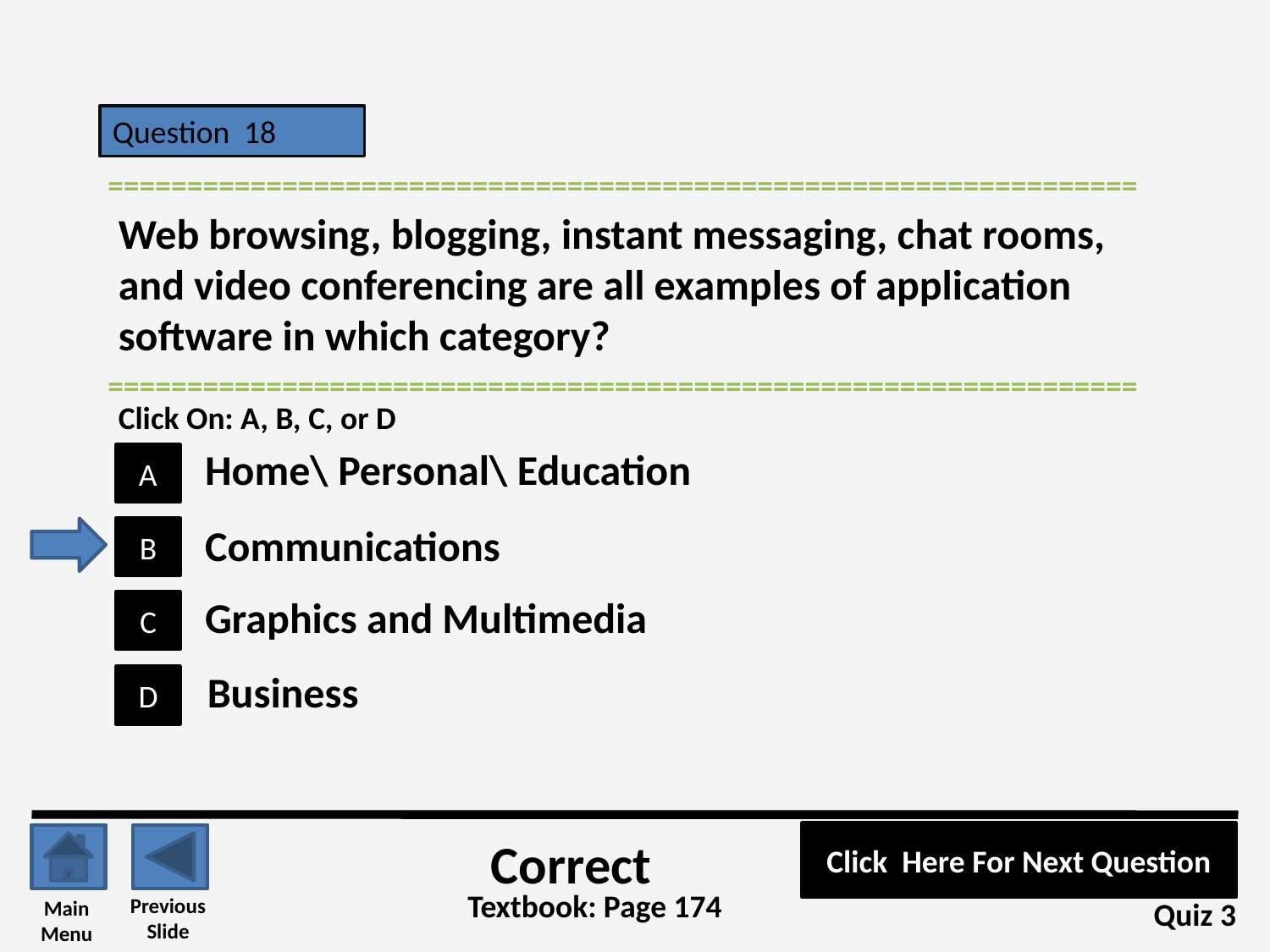

Question  18
=================================================================
Web browsing, blogging, instant messaging, chat rooms, and video conferencing are all examples of application software in which category?
=================================================================
Click On: A, B, C, or D
Home\ Personal\ Education
A
Communications
B

Graphics and Multimedia
C
Business
D
Click  Here For Next Question

Correct
Textbook: Page 174
Previous
Slide
Main
Menu
Quiz 3